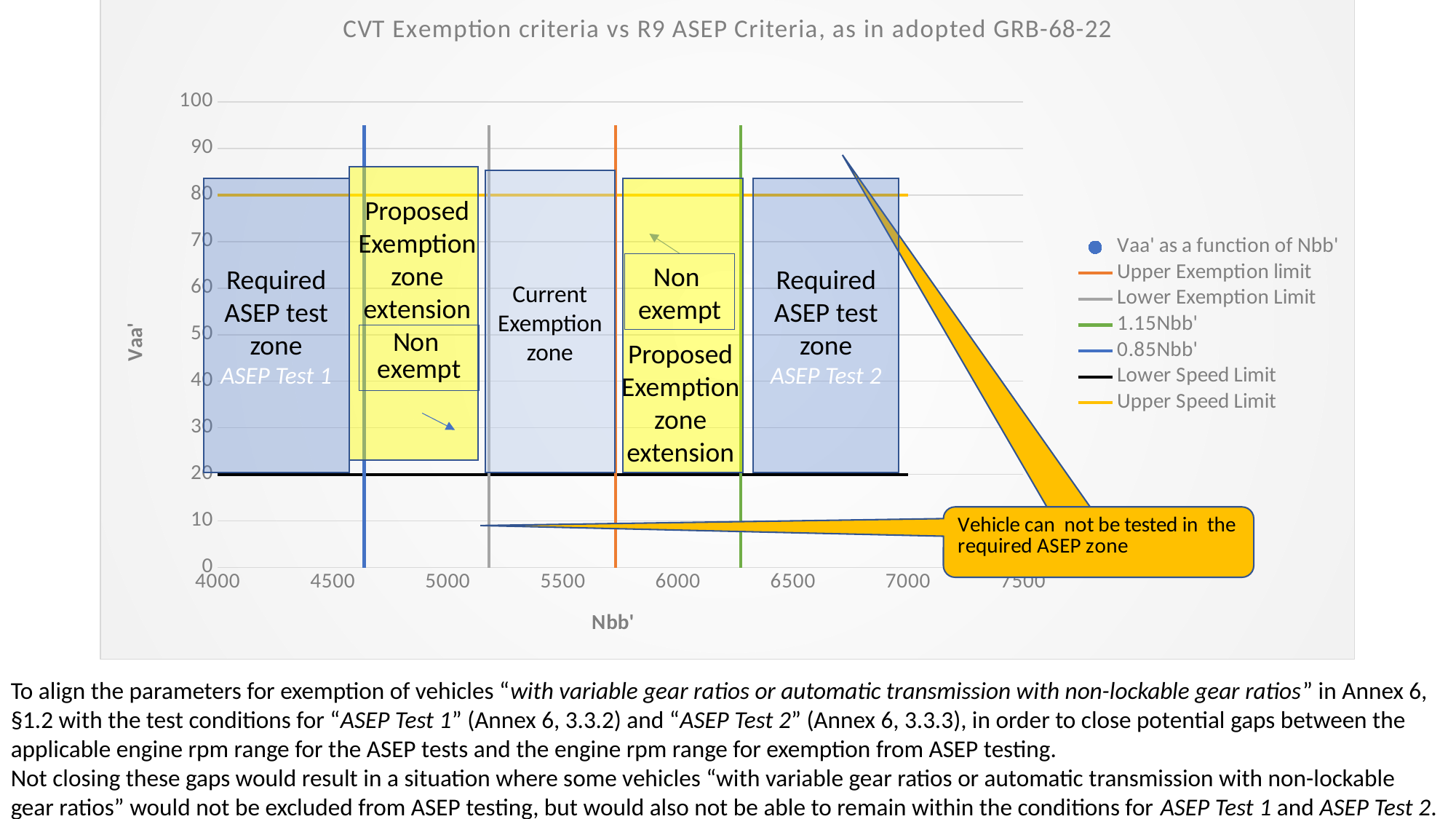

### Chart: CVT Exemption criteria vs R9 ASEP Criteria, as in adopted GRB-68-22

| Category |  |  |  |  |  |  |  |
|---|---|---|---|---|---|---|---|
Current Exemption
zone
Required
ASEP test zone
ASEP Test 1

Required
ASEP test zone
ASEP Test 2
Proposed
Exemption zone extension
Non
exempt
Proposed
Exemption zone extension
To align the parameters for exemption of vehicles “with variable gear ratios or automatic transmission with non-lockable gear ratios” in Annex 6, §1.2 with the test conditions for “ASEP Test 1” (Annex 6, 3.3.2) and “ASEP Test 2” (Annex 6, 3.3.3), in order to close potential gaps between the applicable engine rpm range for the ASEP tests and the engine rpm range for exemption from ASEP testing.
Not closing these gaps would result in a situation where some vehicles “with variable gear ratios or automatic transmission with non-lockable gear ratios” would not be excluded from ASEP testing, but would also not be able to remain within the conditions for ASEP Test 1 and ASEP Test 2.